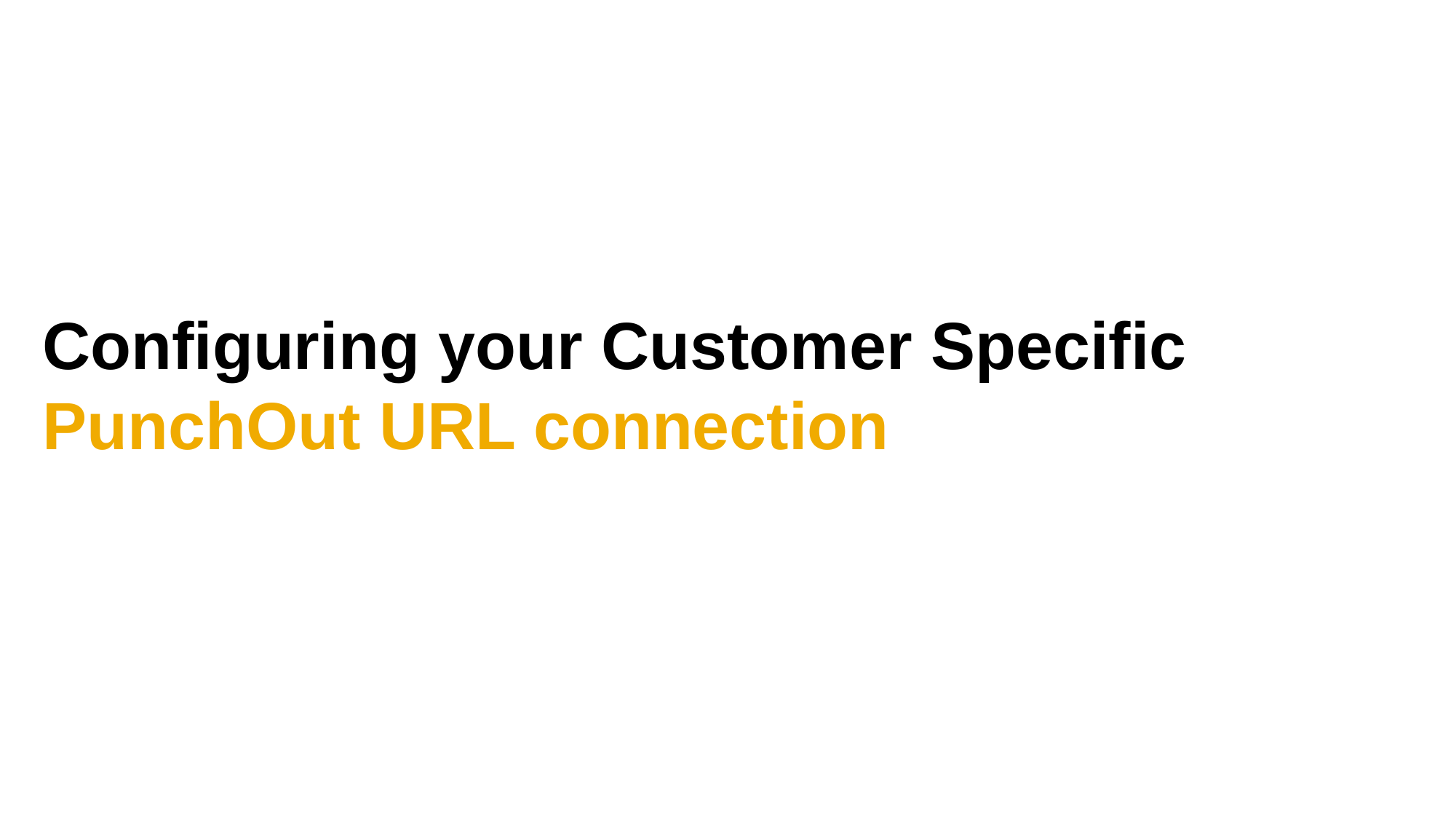

# Configuring your Customer Specific PunchOut URL connection